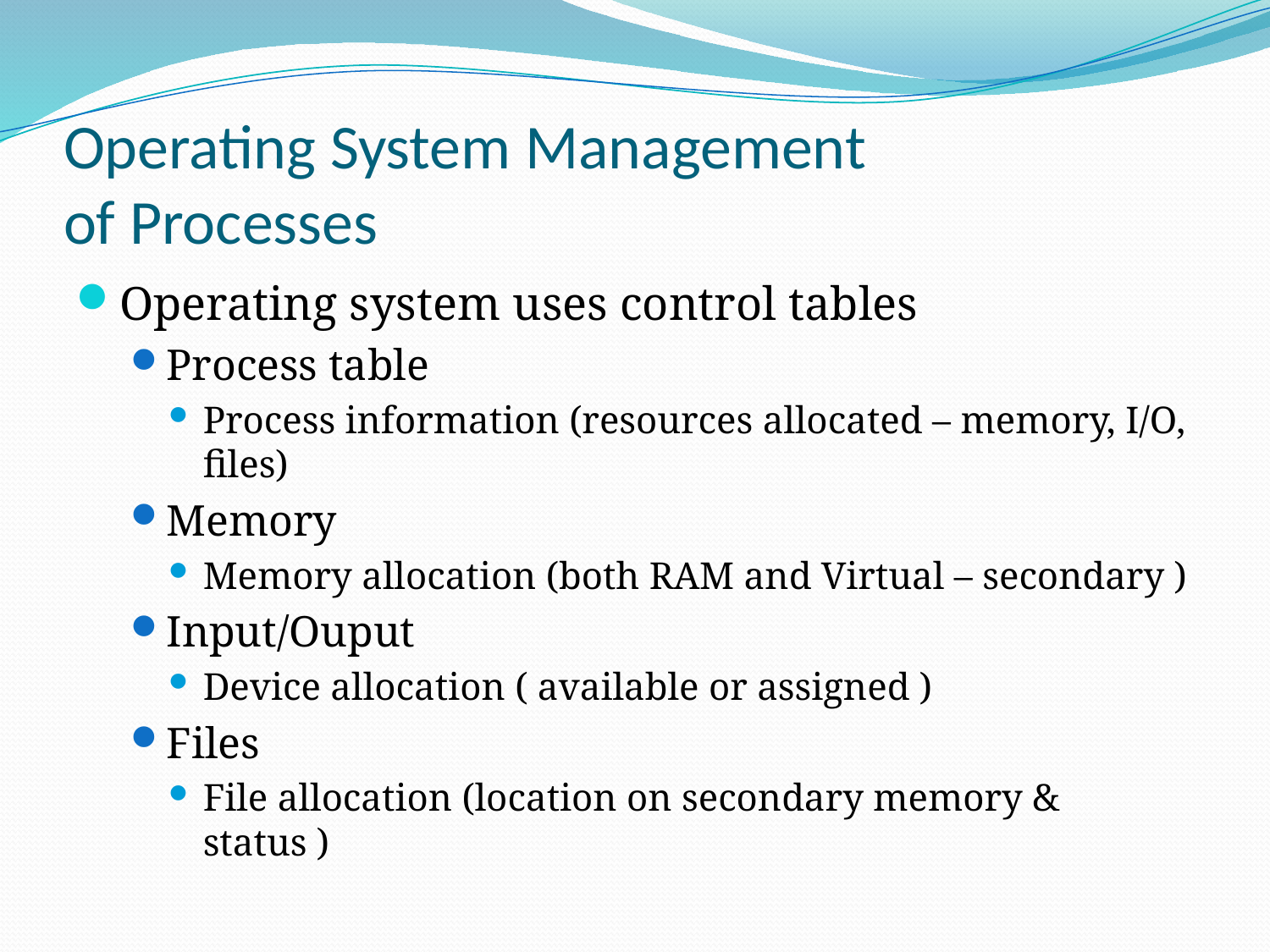

# Operating System Management of Processes
Operating system uses control tables
Process table
Process information (resources allocated – memory, I/O, files)
Memory
Memory allocation (both RAM and Virtual – secondary )
Input/Ouput
Device allocation ( available or assigned )
Files
File allocation (location on secondary memory & status )